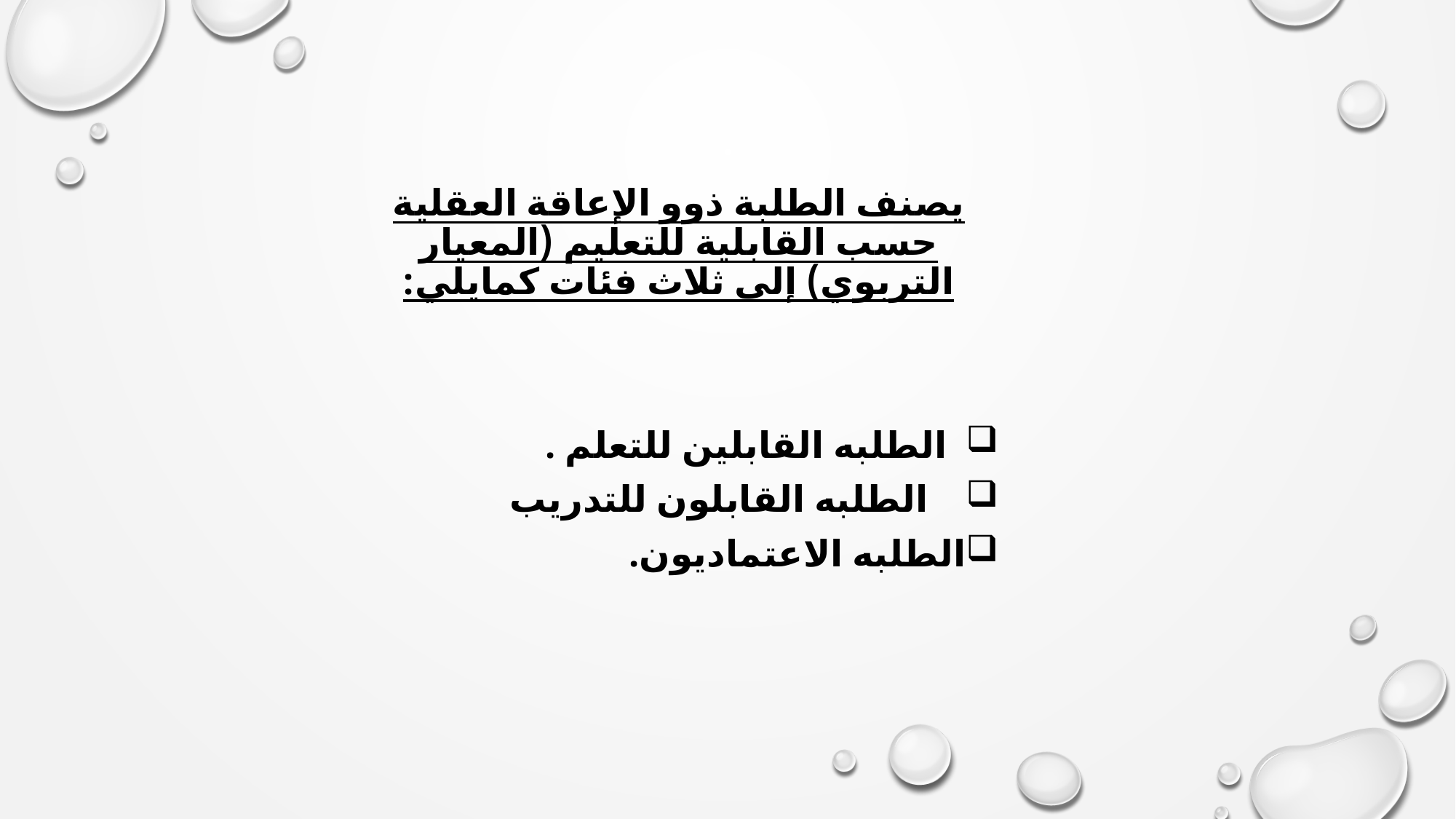

يصنف الطلبة ذوو الإعاقة العقلية حسب القابلية للتعليم (المعيار التربوي) إلى ثلاث فئات كمايلي:

  الطلبه القابلين للتعلم .
    الطلبه القابلون للتدريب
الطلبه الاعتماديون.